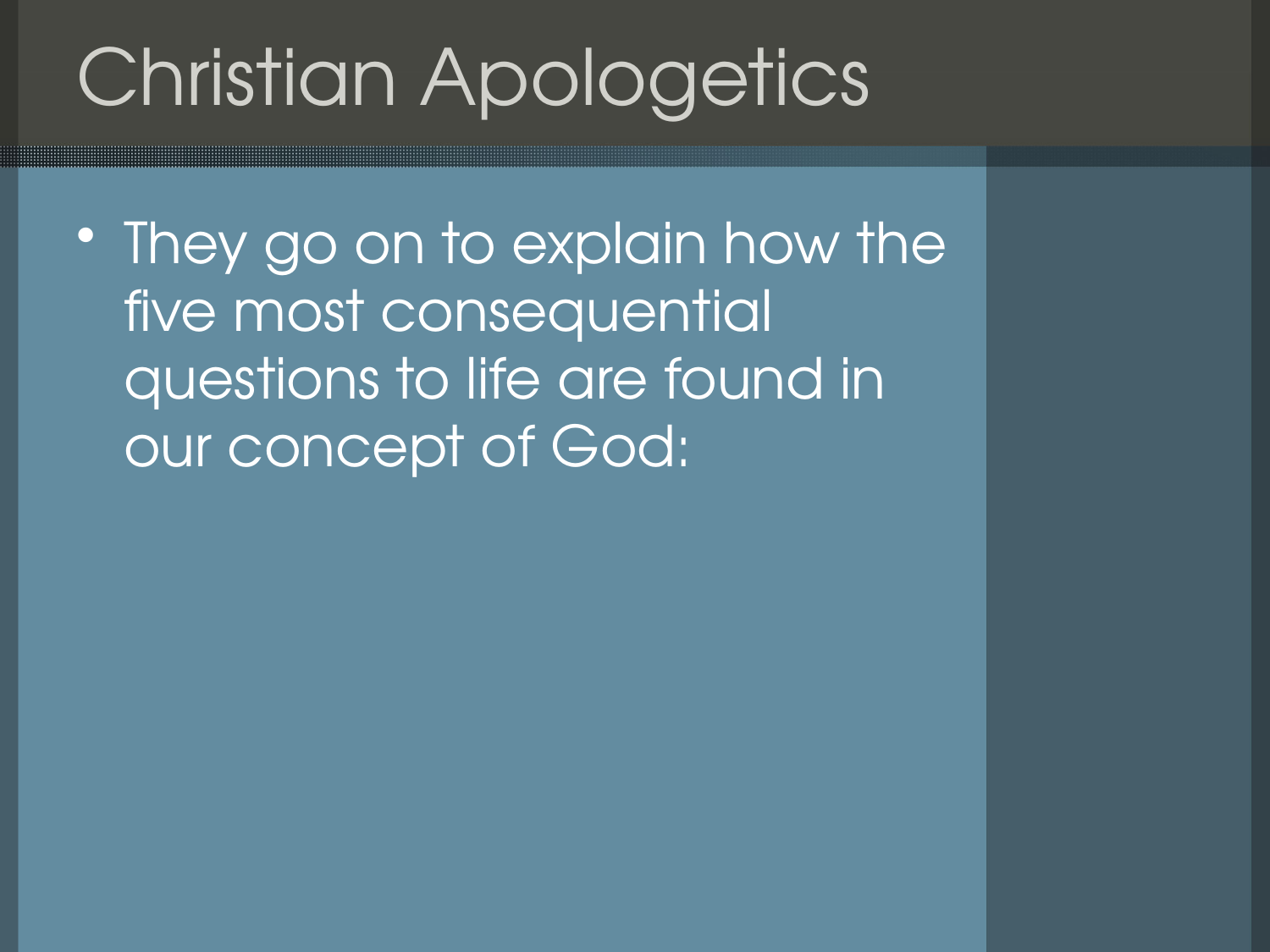

# Christian Apologetics
They go on to explain how the five most consequential questions to life are found in our concept of God: